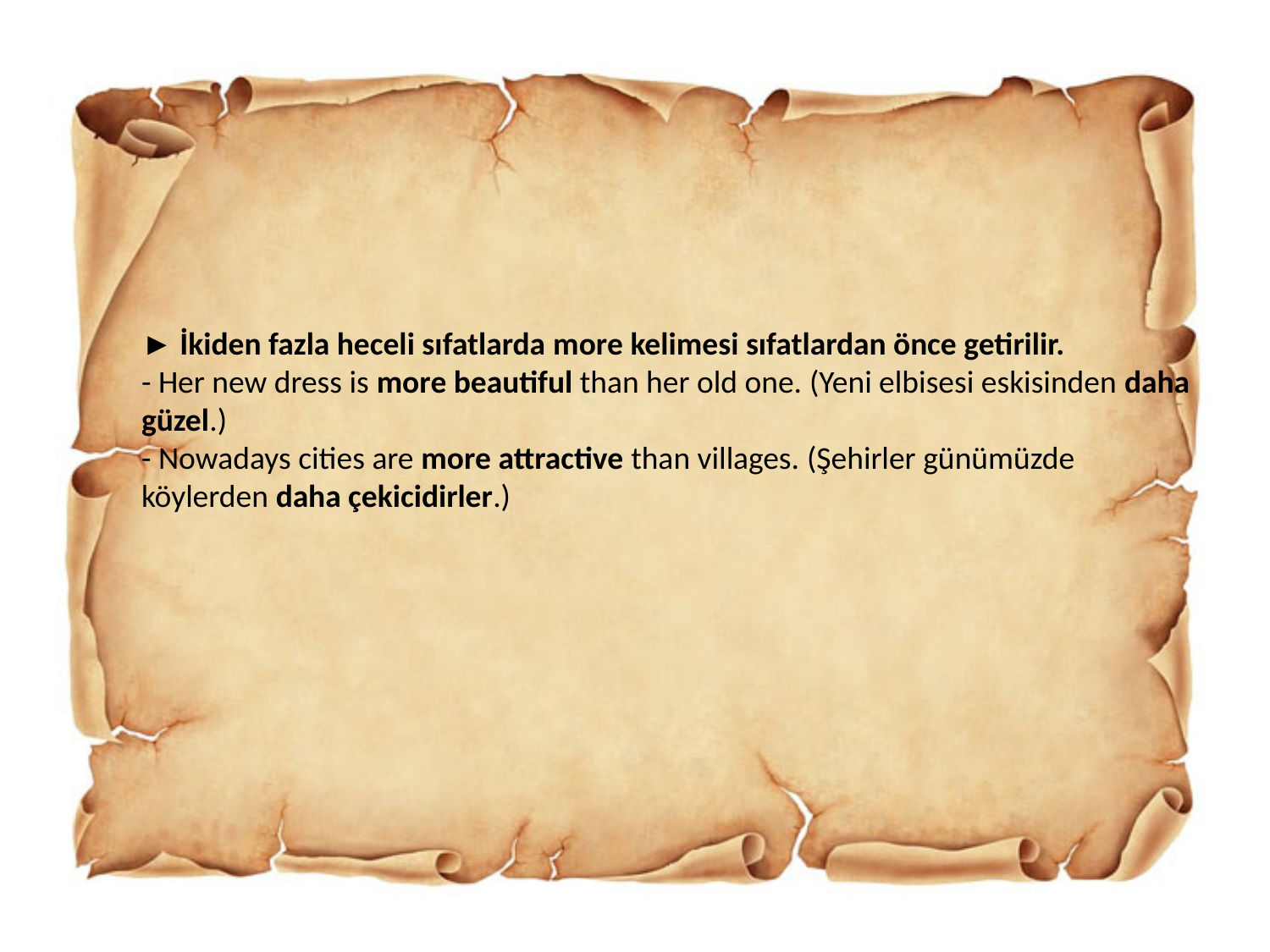

► İkiden fazla heceli sıfatlarda more kelimesi sıfatlardan önce getirilir.
- Her new dress is more beautiful than her old one. (Yeni elbisesi eskisinden daha güzel.)
- Nowadays cities are more attractive than villages. (Şehirler günümüzde köylerden daha çekicidirler.)